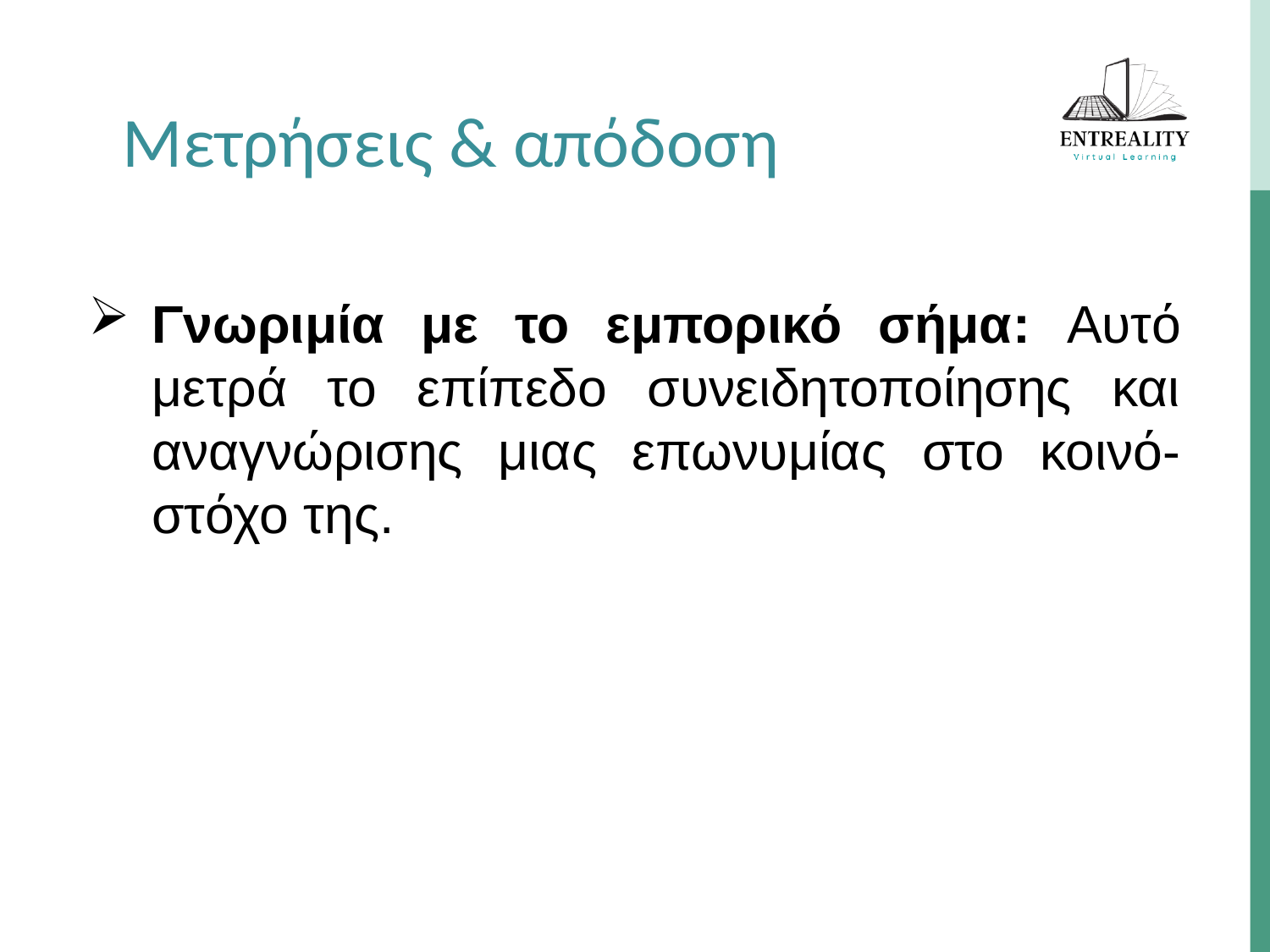

Μετρήσεις & απόδοση
Γνωριμία με το εμπορικό σήμα: Αυτό μετρά το επίπεδο συνειδητοποίησης και αναγνώρισης μιας επωνυμίας στο κοινό-στόχο της.